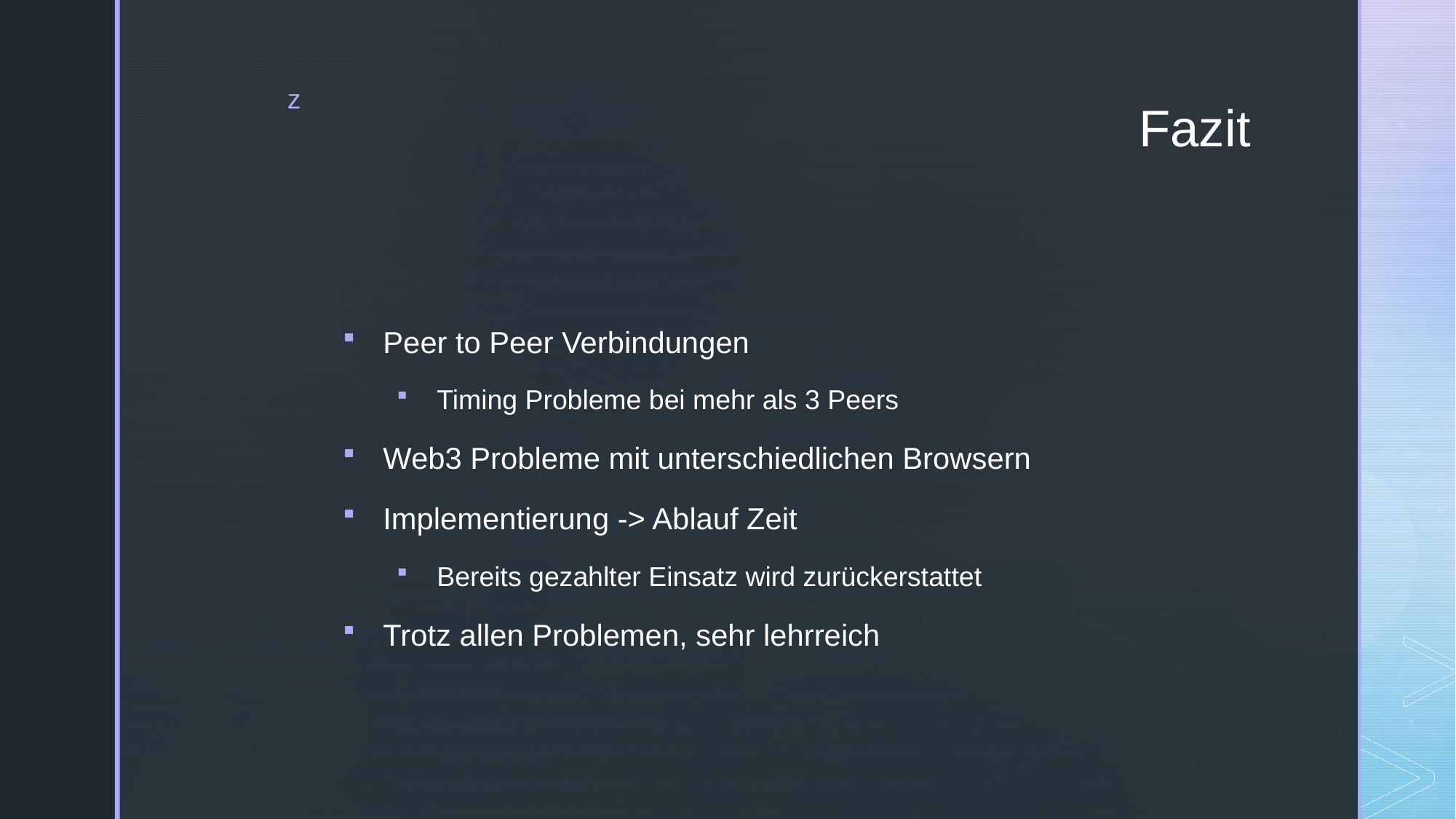

# Fazit
Peer to Peer Verbindungen
Timing Probleme bei mehr als 3 Peers
Web3 Probleme mit unterschiedlichen Browsern
Implementierung -> Ablauf Zeit
Bereits gezahlter Einsatz wird zurückerstattet
Trotz allen Problemen, sehr lehrreich